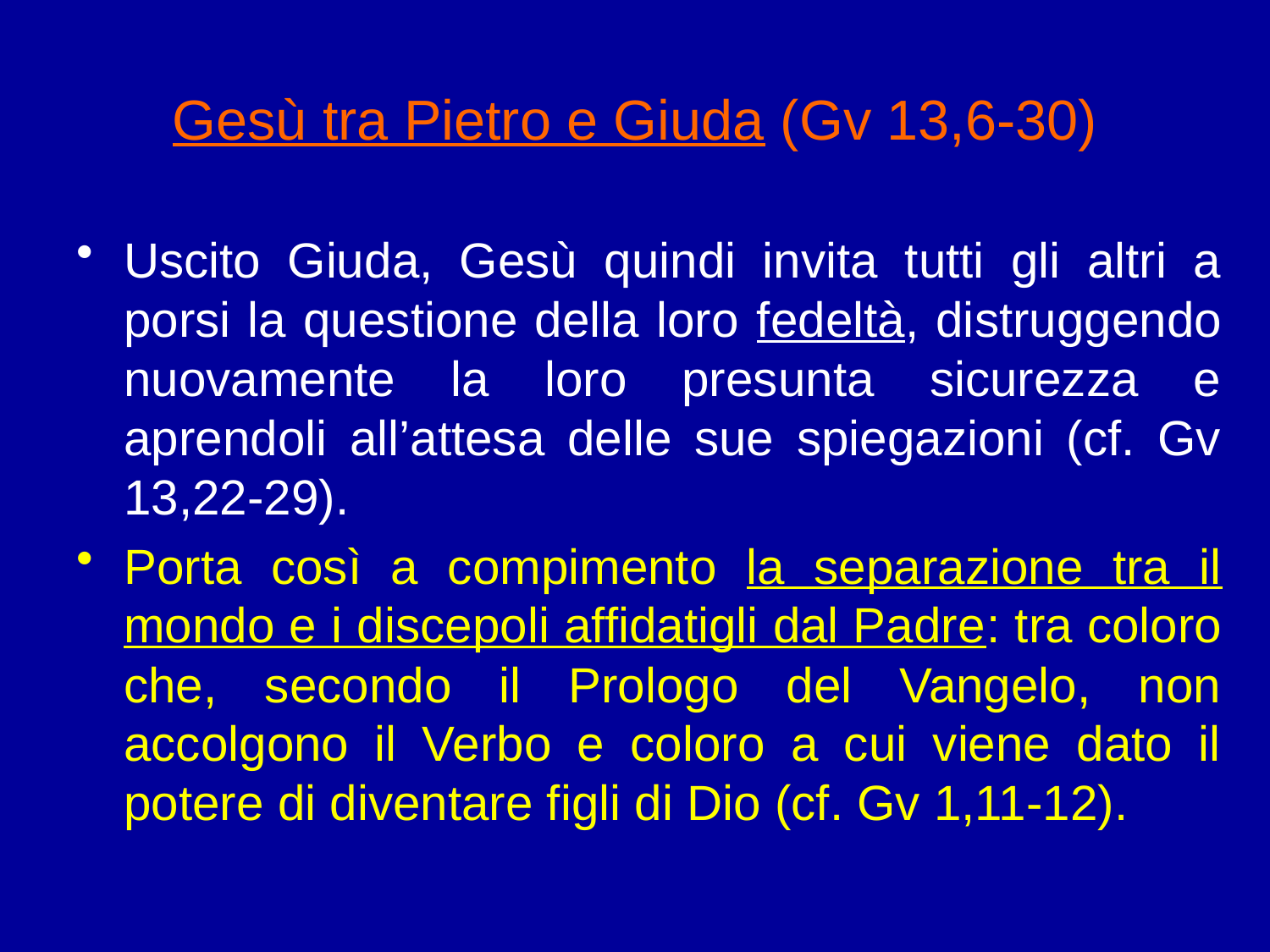

# Gesù tra Pietro e Giuda (Gv 13,6-30)
Uscito Giuda, Gesù quindi invita tutti gli altri a porsi la questione della loro fedeltà, distruggendo nuovamente la loro presunta sicurezza e aprendoli all’attesa delle sue spiegazioni (cf. Gv 13,22-29).
Porta così a compimento la separazione tra il mondo e i discepoli affidatigli dal Padre: tra coloro che, secondo il Prologo del Vangelo, non accolgono il Verbo e coloro a cui viene dato il potere di diventare figli di Dio (cf. Gv 1,11-12).